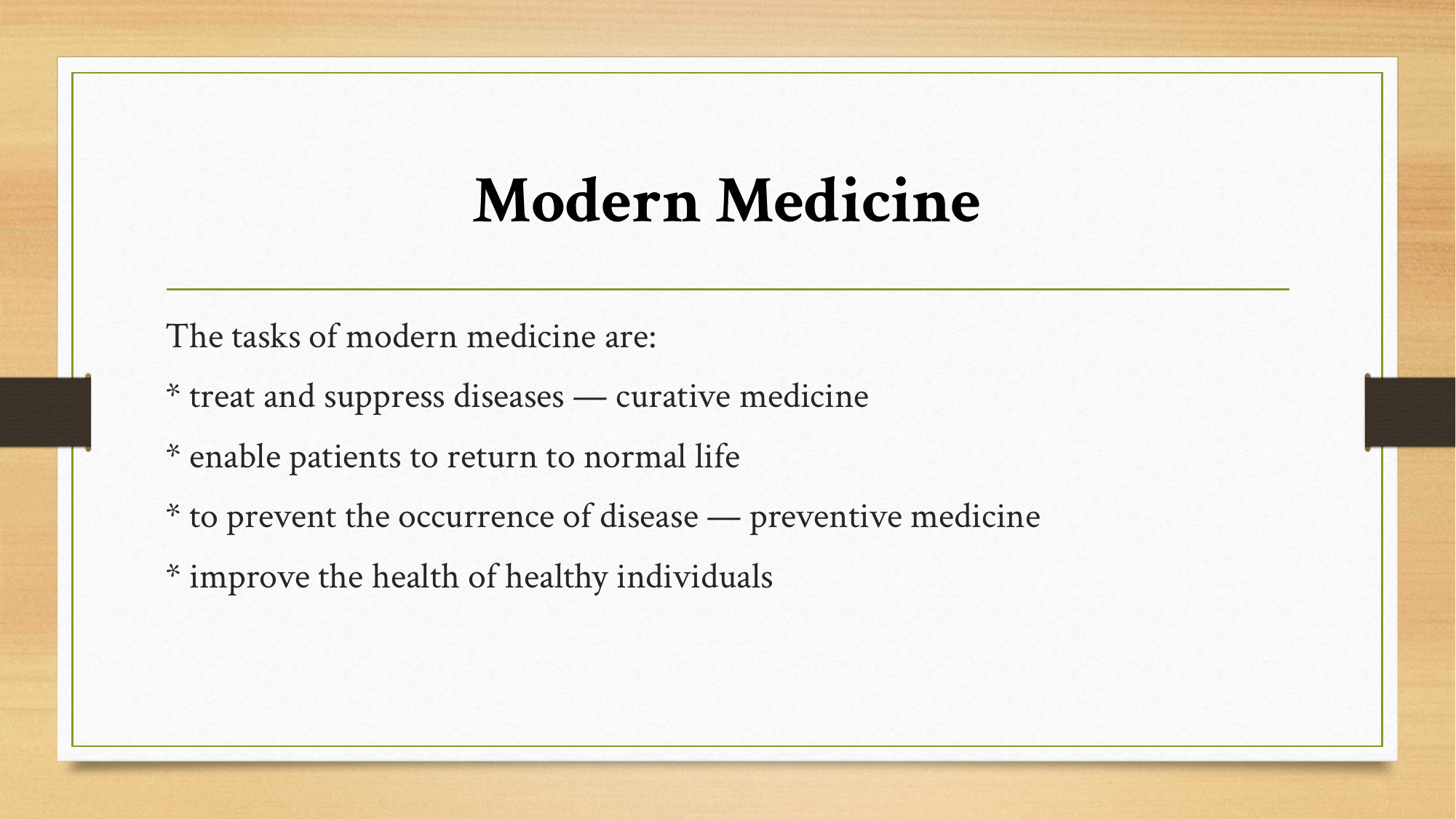

# Modern Medicine
The tasks of modern medicine are:
* treat and suppress diseases — curative medicine
* enable patients to return to normal life
* to prevent the occurrence of disease — preventive medicine
* improve the health of healthy individuals